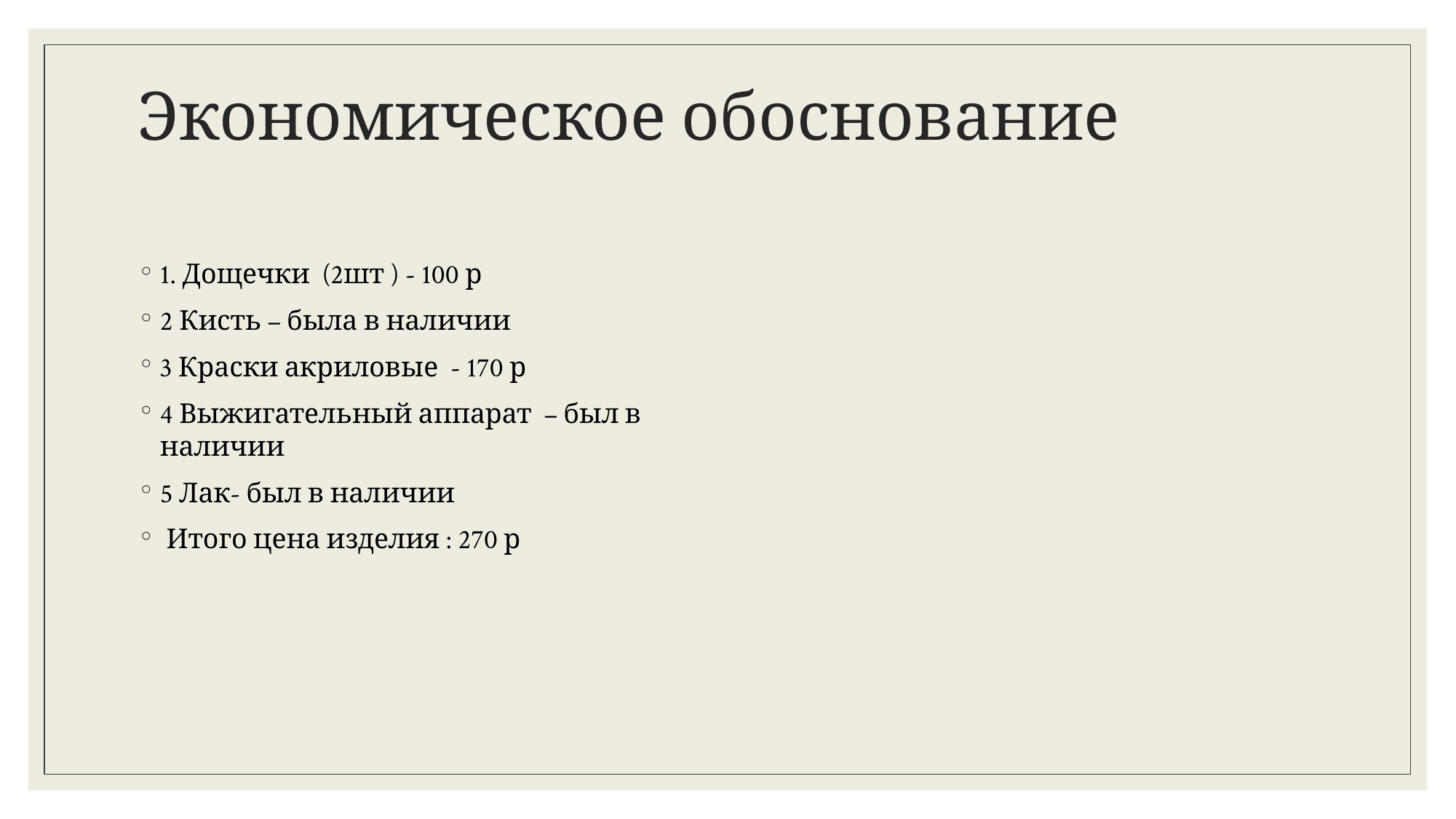

# Экономическое обоснование
1. Дощечки  (2шт ) - 100 р
2 Кисть – была в наличии
3 Краски акриловые  - 170 р
4 Выжигательный аппарат  – был в наличии
5 Лак- был в наличии
 Итого цена изделия : 270 р